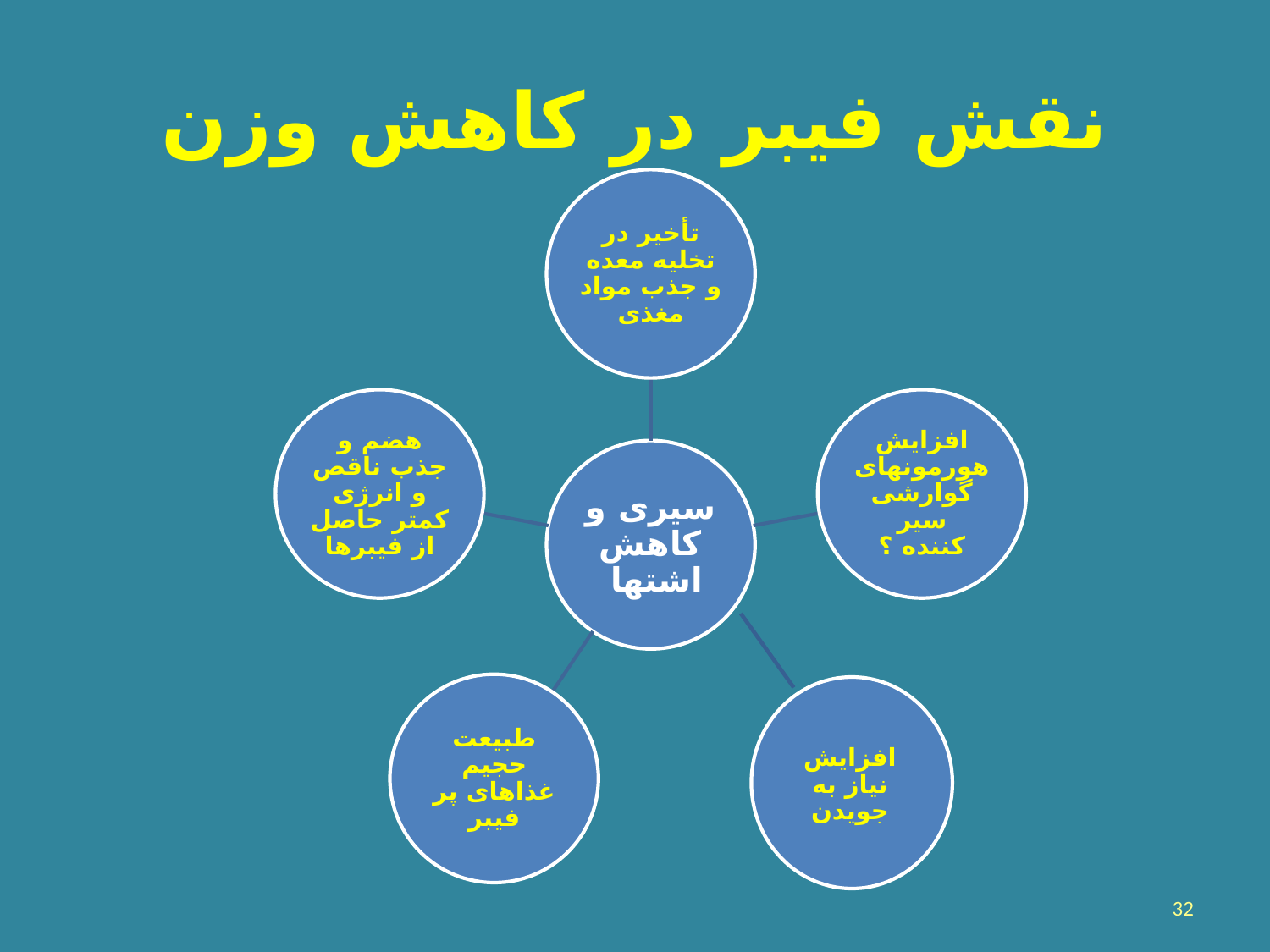

# نقش فیبر در کاهش وزن
سیری و کاهش اشتها

تأخیر در تخلیه معده و جذب مواد مغذی

افزایش هورمونهای گوارشی سیر کننده ؟

طبیعت حجیم غذاهای پر فیبر

هضم و جذب ناقص و انرژی کمتر حاصل از فیبرها

افزایش نیاز به جویدن
32